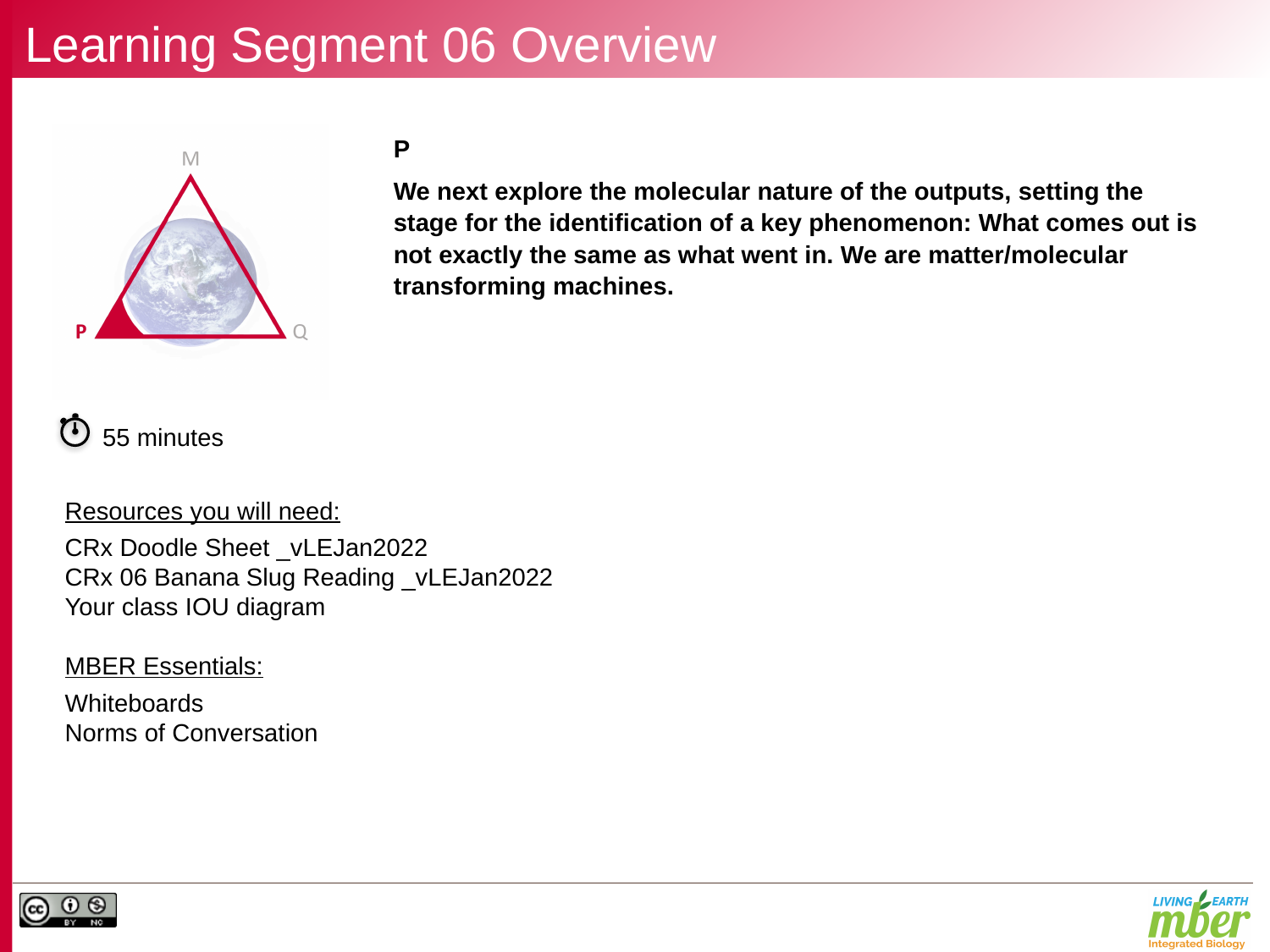

# Learning Segment 06 Overview
P
We next explore the molecular nature of the outputs, setting the stage for the identification of a key phenomenon: What comes out is not exactly the same as what went in. We are matter/molecular transforming machines.
55 minutes
Resources you will need:
CRx Doodle Sheet _vLEJan2022
CRx 06 Banana Slug Reading _vLEJan2022
Your class IOU diagram

MBER Essentials:
Whiteboards
Norms of Conversation